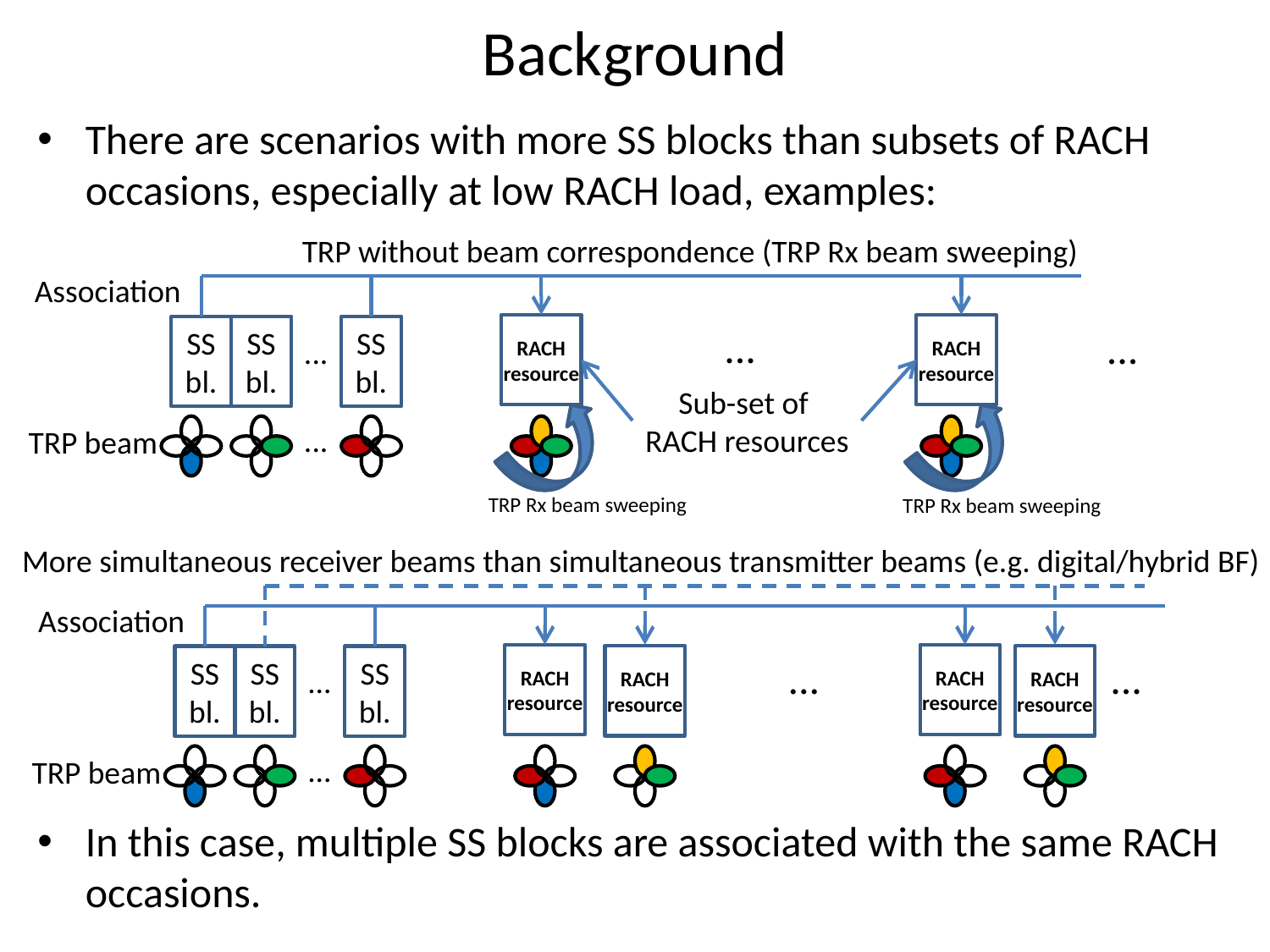

# Background
There are scenarios with more SS blocks than subsets of RACH occasions, especially at low RACH load, examples:

In this case, multiple SS blocks are associated with the same RACH occasions.

TRP without beam correspondence (TRP Rx beam sweeping)
Association
RACH resource
RACH resource
...
...
SS
bl.
SS
bl.
SS bl.
...
Sub-set of
RACH resources

...
TRP beam

TRP Rx beam sweeping
TRP Rx beam sweeping
More simultaneous receiver beams than simultaneous transmitter beams (e.g. digital/hybrid BF)
Association
RACH resource
RACH resource
RACH resource
...
RACH resource
...
SS
bl.
SS
bl.
SS bl.
...
...
TRP beam